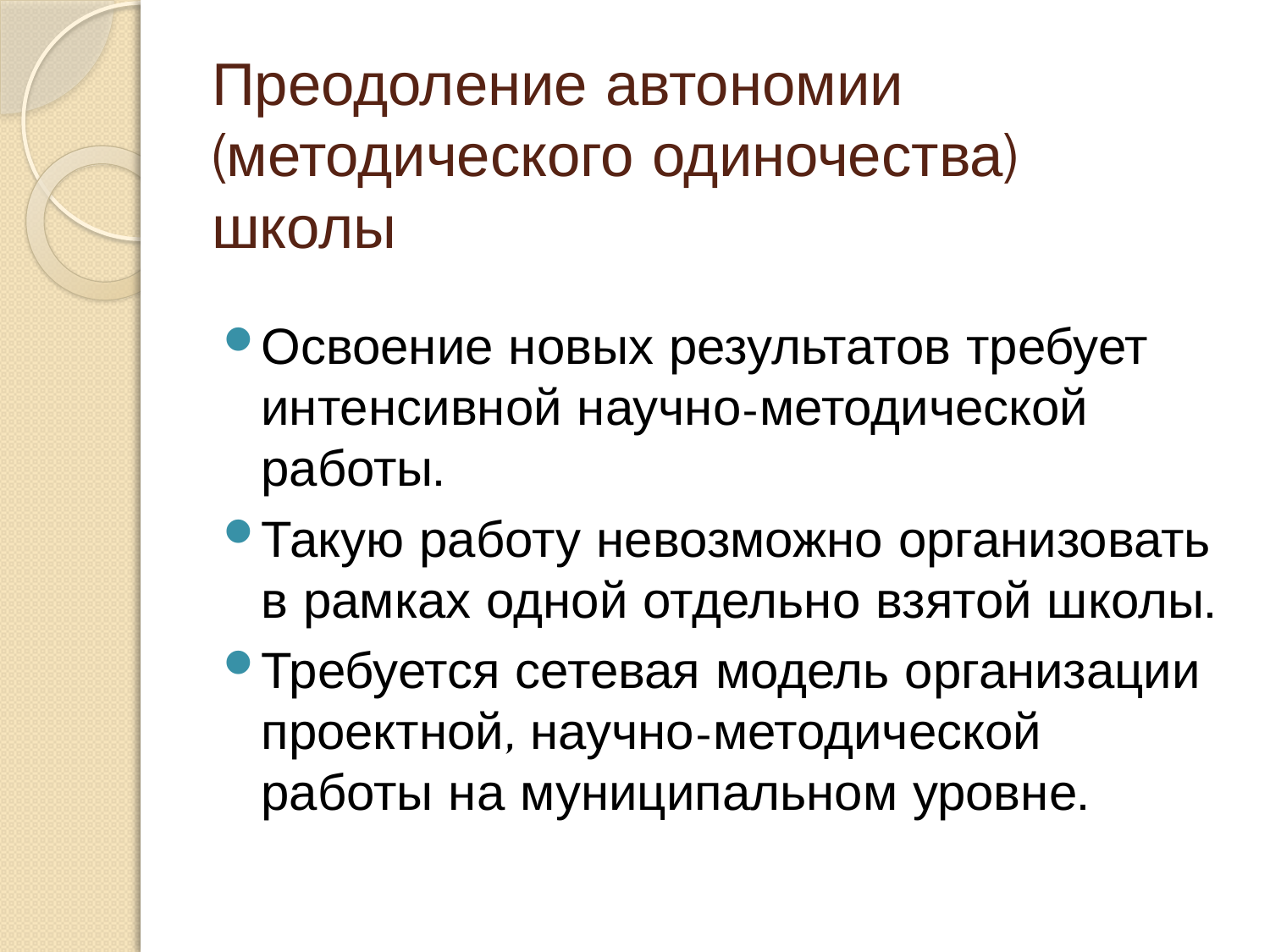

# Преодоление автономии (методического одиночества)  школы
Освоение новых результатов требует интенсивной научно-методической работы.
Такую работу невозможно организовать в рамках одной отдельно взятой школы.
Требуется сетевая модель организации проектной, научно-методической работы на муниципальном уровне.